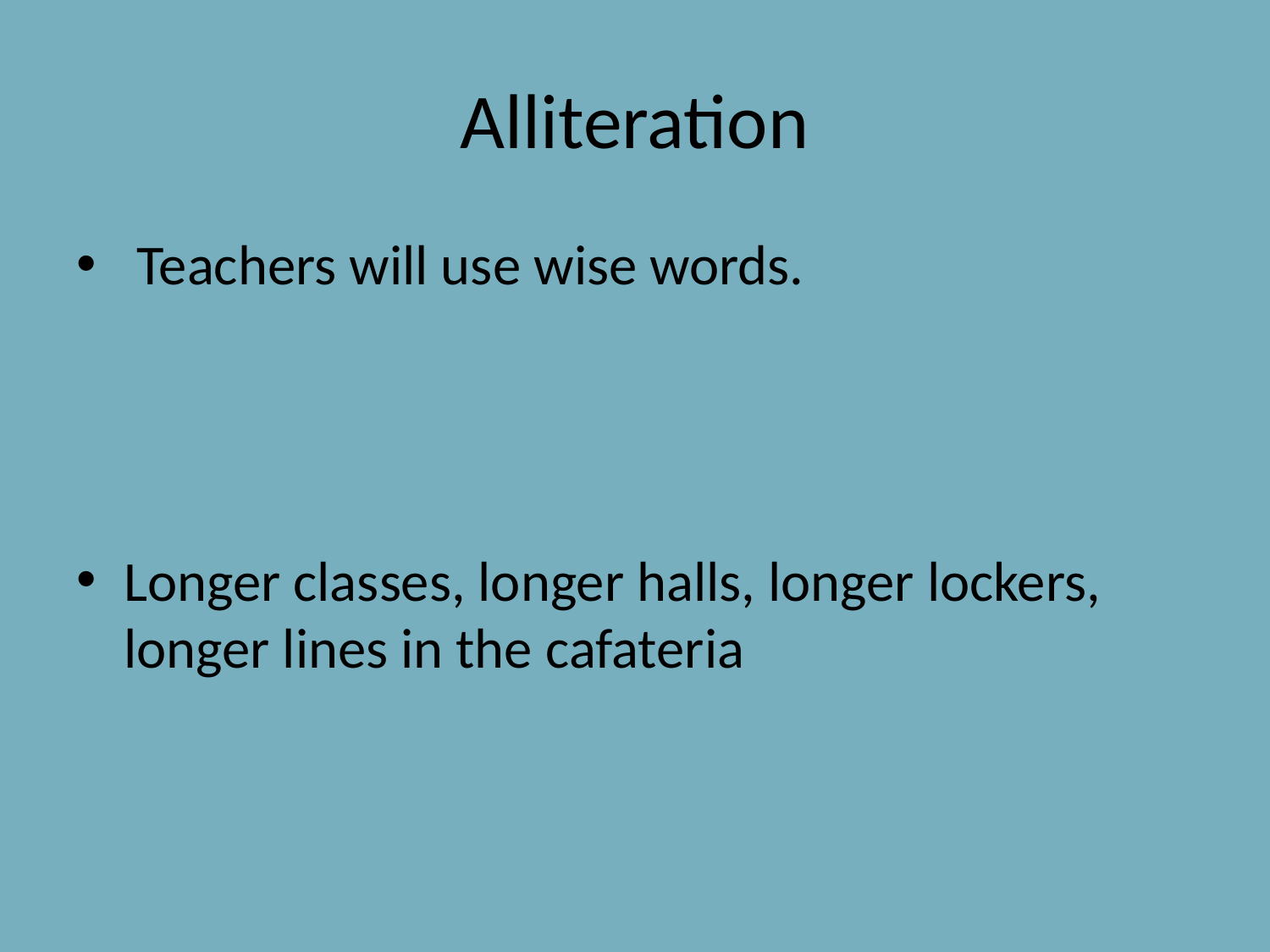

# Alliteration
 Teachers will use wise words.

Longer classes, longer halls, longer lockers, longer lines in the cafateria